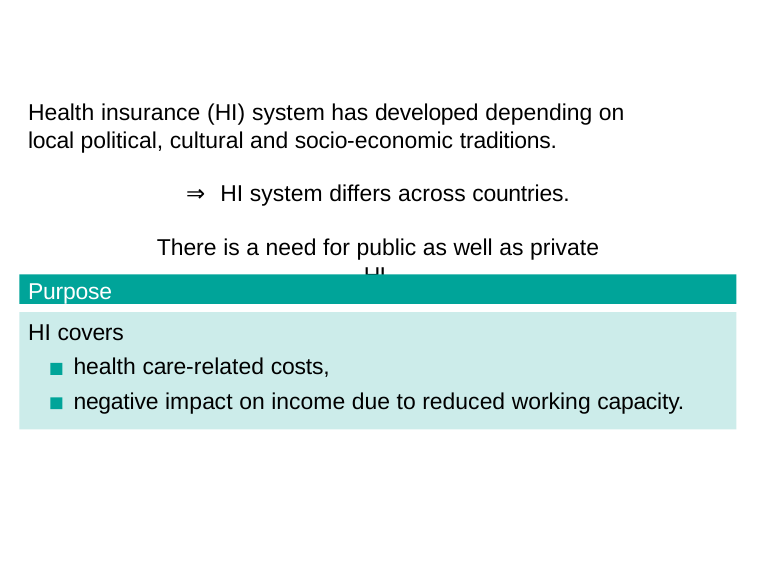

# Health insurance (HI) system has developed depending on local political, cultural and socio-economic traditions.
⇒ HI system differs across countries.

There is a need for public as well as private HI.
Purpose

HI covers
health care-related costs,
negative impact on income due to reduced working capacity.
Jirˇí Valecký (VSB-TUO)
10 / 25